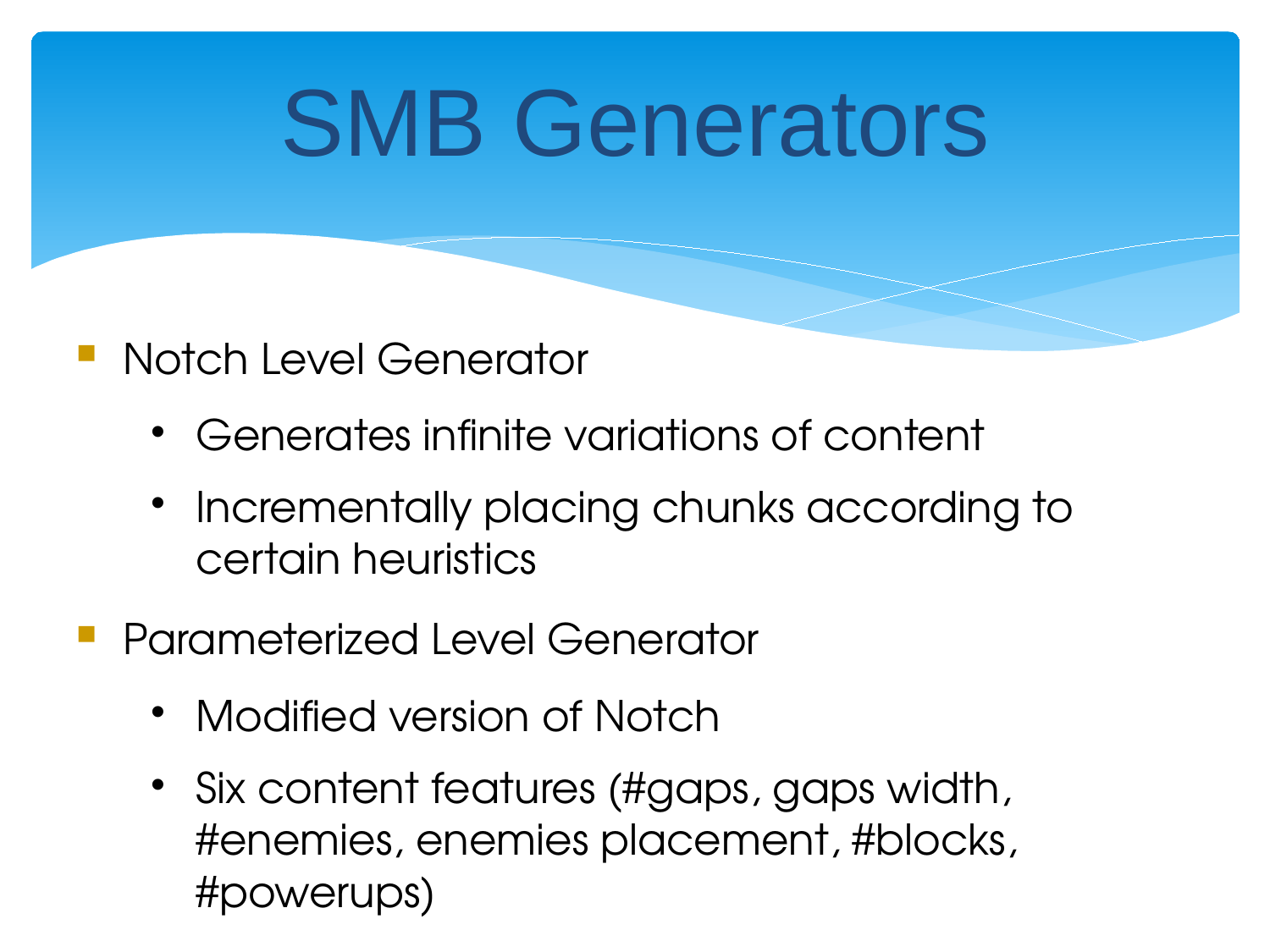

SMB Generators

Notch Level Generator
Generates infinite variations of content
Incrementally placing chunks according to certain heuristics
Parameterized Level Generator
Modified version of Notch
Six content features (#gaps, gaps width, #enemies, enemies placement, #blocks, #powerups)